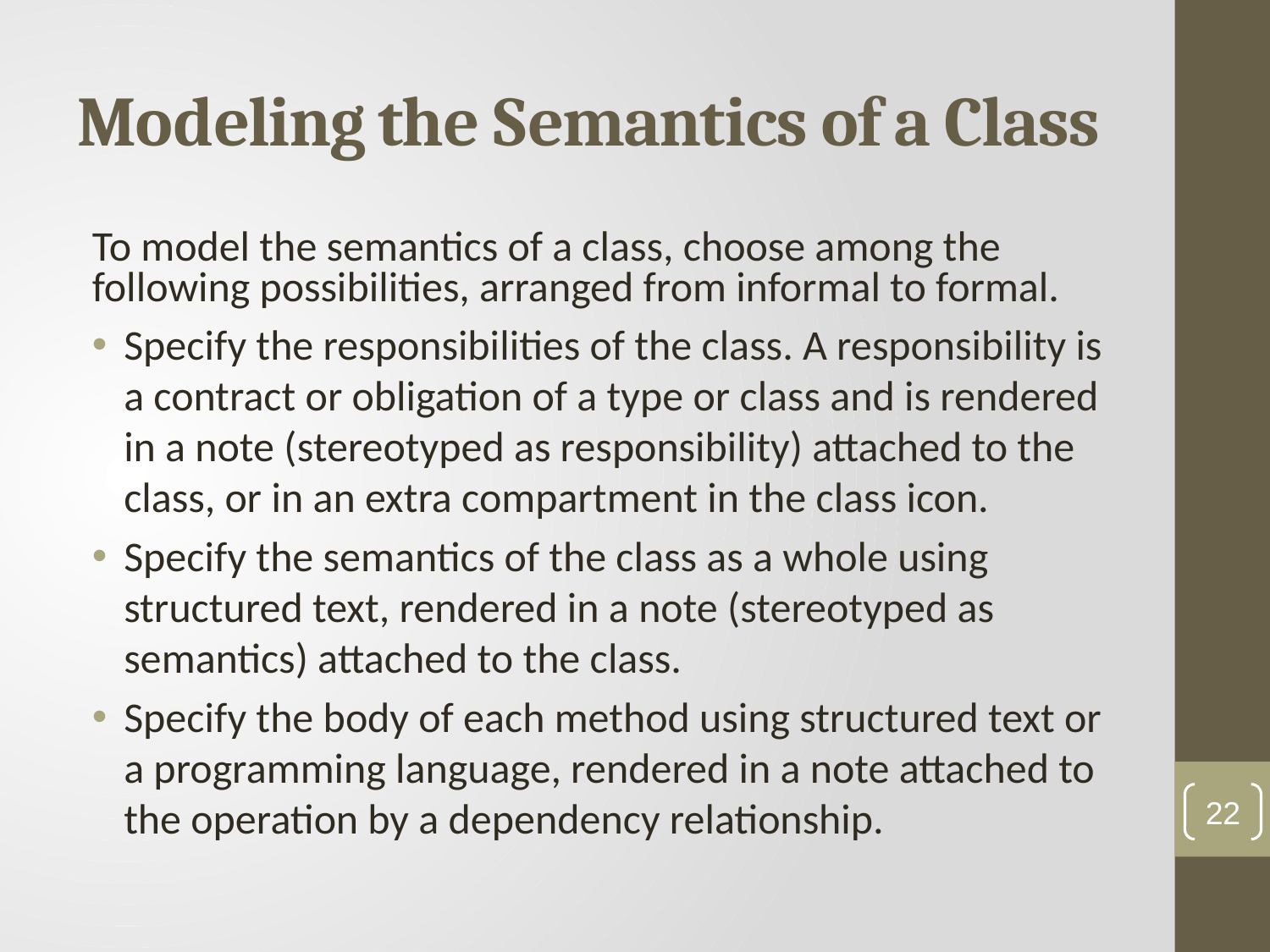

# Modeling the Semantics of a Class
To model the semantics of a class, choose among the following possibilities, arranged from informal to formal.
Specify the responsibilities of the class. A responsibility is a contract or obligation of a type or class and is rendered in a note (stereotyped as responsibility) attached to the class, or in an extra compartment in the class icon.
Specify the semantics of the class as a whole using structured text, rendered in a note (stereotyped as semantics) attached to the class.
Specify the body of each method using structured text or a programming language, rendered in a note attached to the operation by a dependency relationship.

22